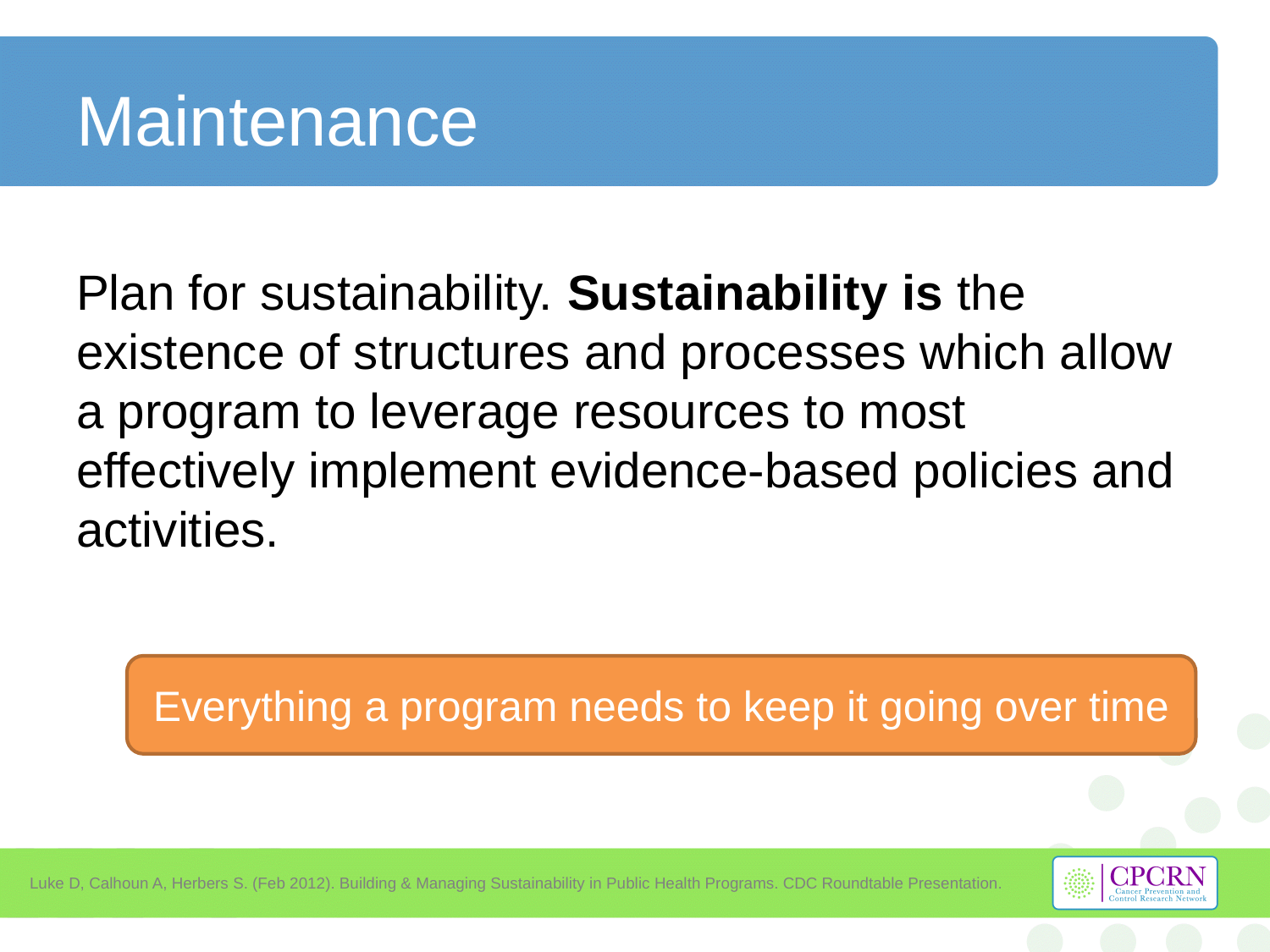

# Maintenance
Plan for sustainability. Sustainability is the existence of structures and processes which allow a program to leverage resources to most effectively implement evidence-based policies and activities.

Everything a program needs to keep it going over time
Luke D, Calhoun A, Herbers S. (Feb 2012). Building & Managing Sustainability in Public Health Programs. CDC Roundtable Presentation.